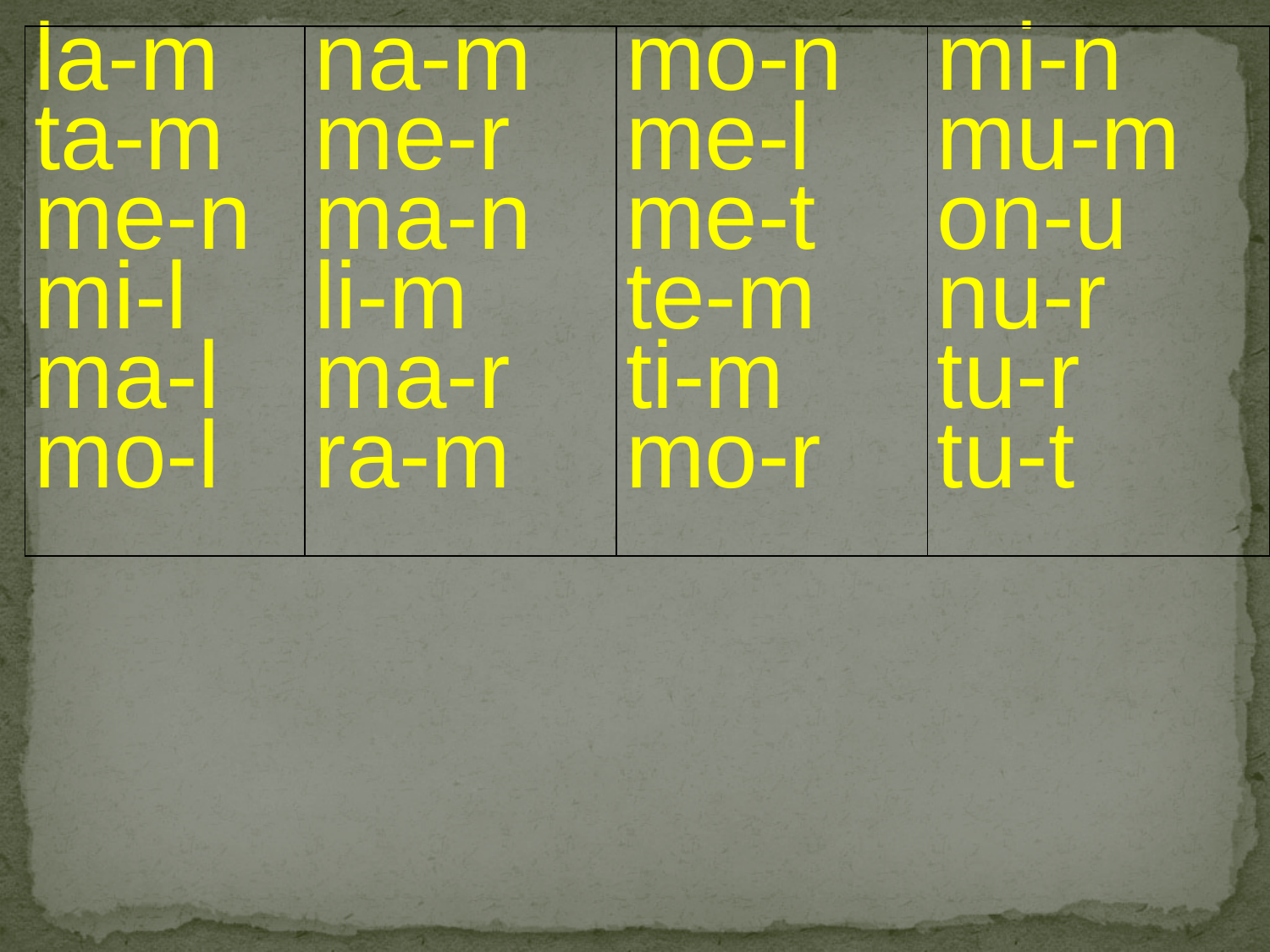

| la-m ta-m me-n mi-l ma-l mo-l | na-m me-r ma-n li-m ma-r ra-m | mo-n me-l me-t te-m ti-m mo-r | mi-n mu-m on-u nu-r tu-r tu-t |
| --- | --- | --- | --- |